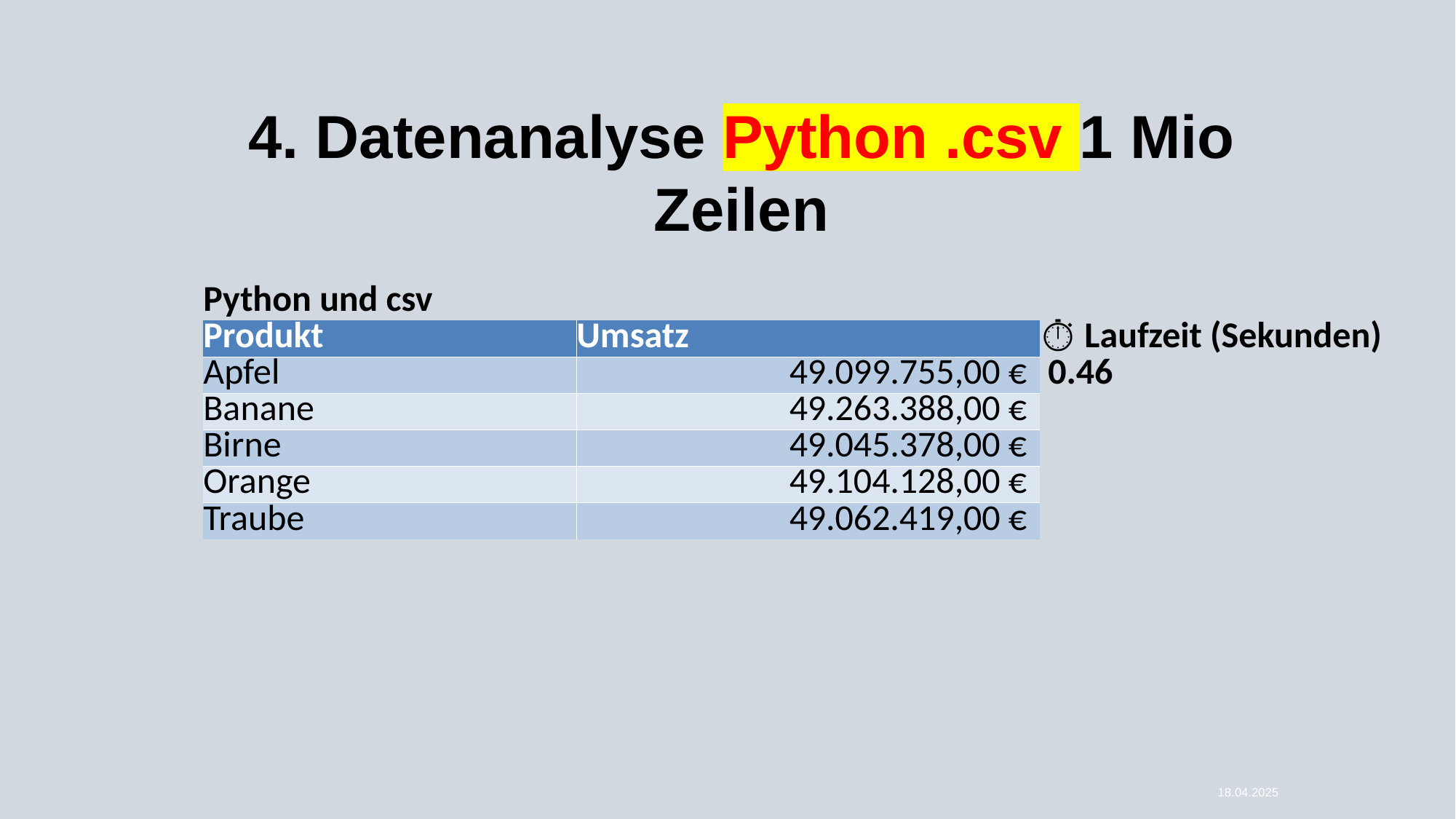

4. Datenanalyse Python .csv 1 Mio Zeilen
| Python und csv |  |  |
| --- | --- | --- |
| Produkt | Umsatz | ⏱️ Laufzeit (Sekunden) |
| Apfel | 49.099.755,00 € | 0.46 |
| Banane | 49.263.388,00 € |  |
| Birne | 49.045.378,00 € |  |
| Orange | 49.104.128,00 € |  |
| Traube | 49.062.419,00 € |  |
18.04.2025